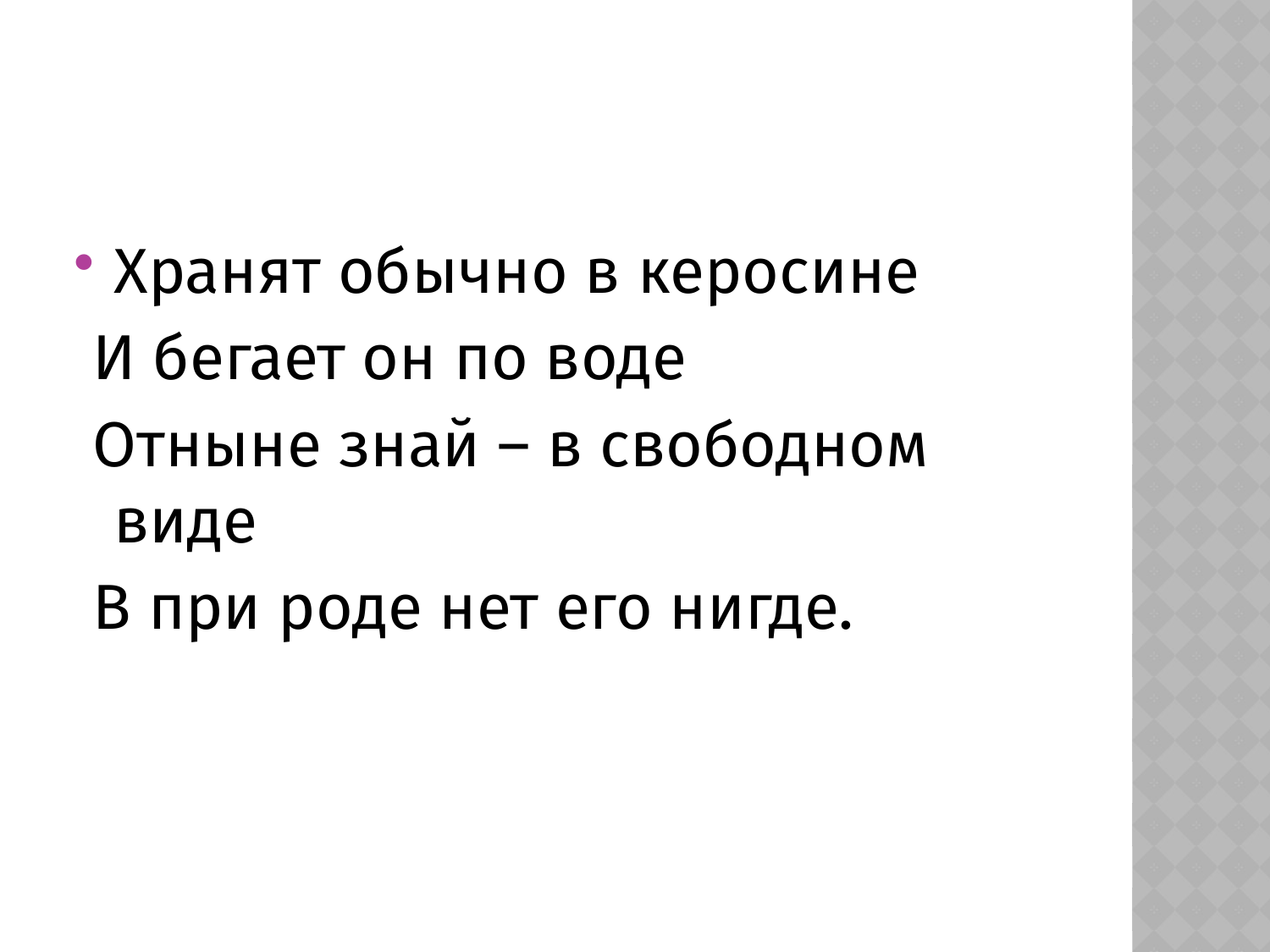

#
Хранят обычно в керосине
 И бегает он по воде
 Отныне знай – в свободном виде
 В при роде нет его нигде.